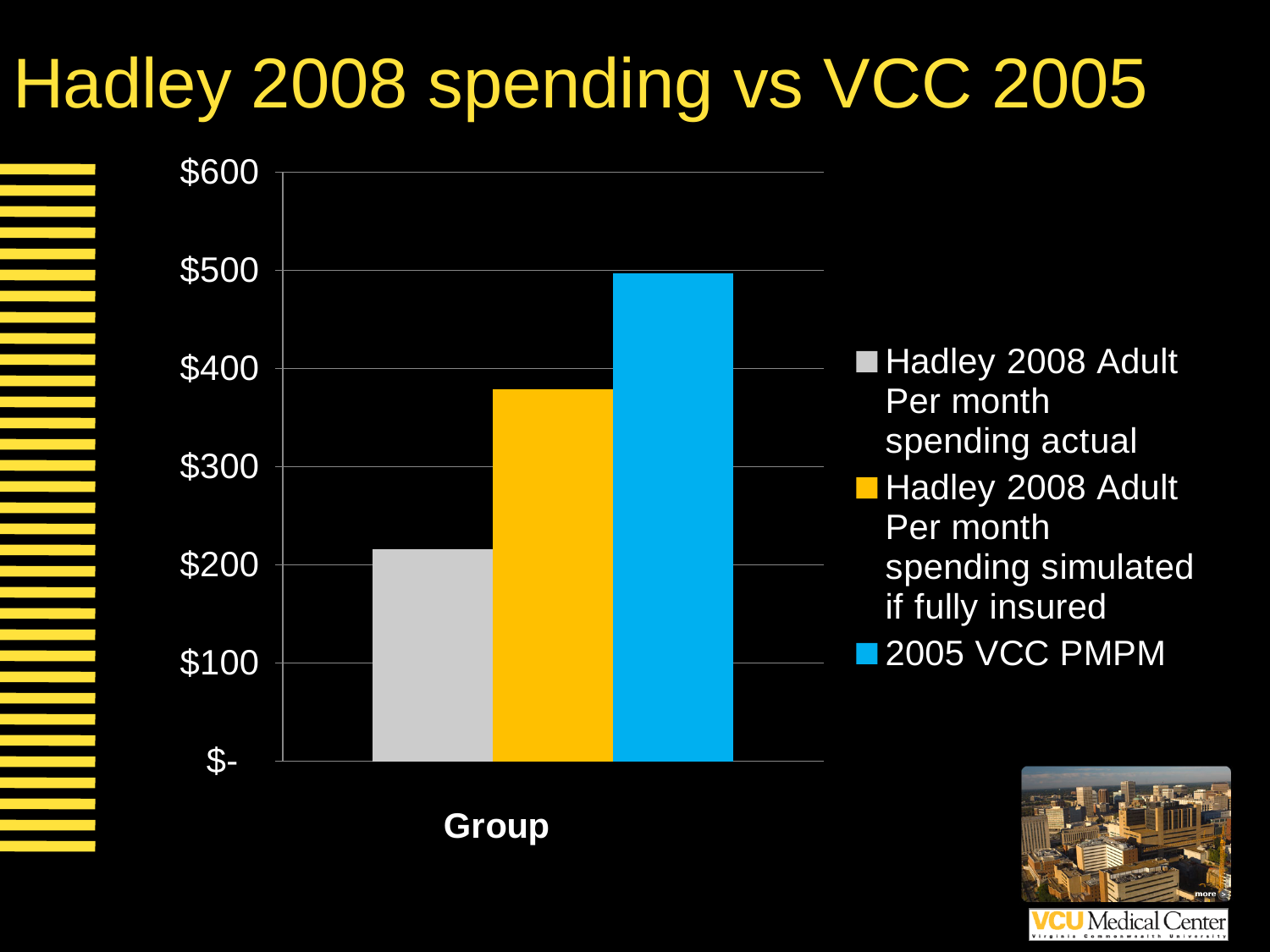

# Hadley 2008 spending vs VCC 2005

### Chart

| Category | Hadley 2008 Adult Per month spending actual | Hadley 2008 Adult Per month spending simulated if fully insured | 2005 VCC PMPM |
|---|---|---|---|